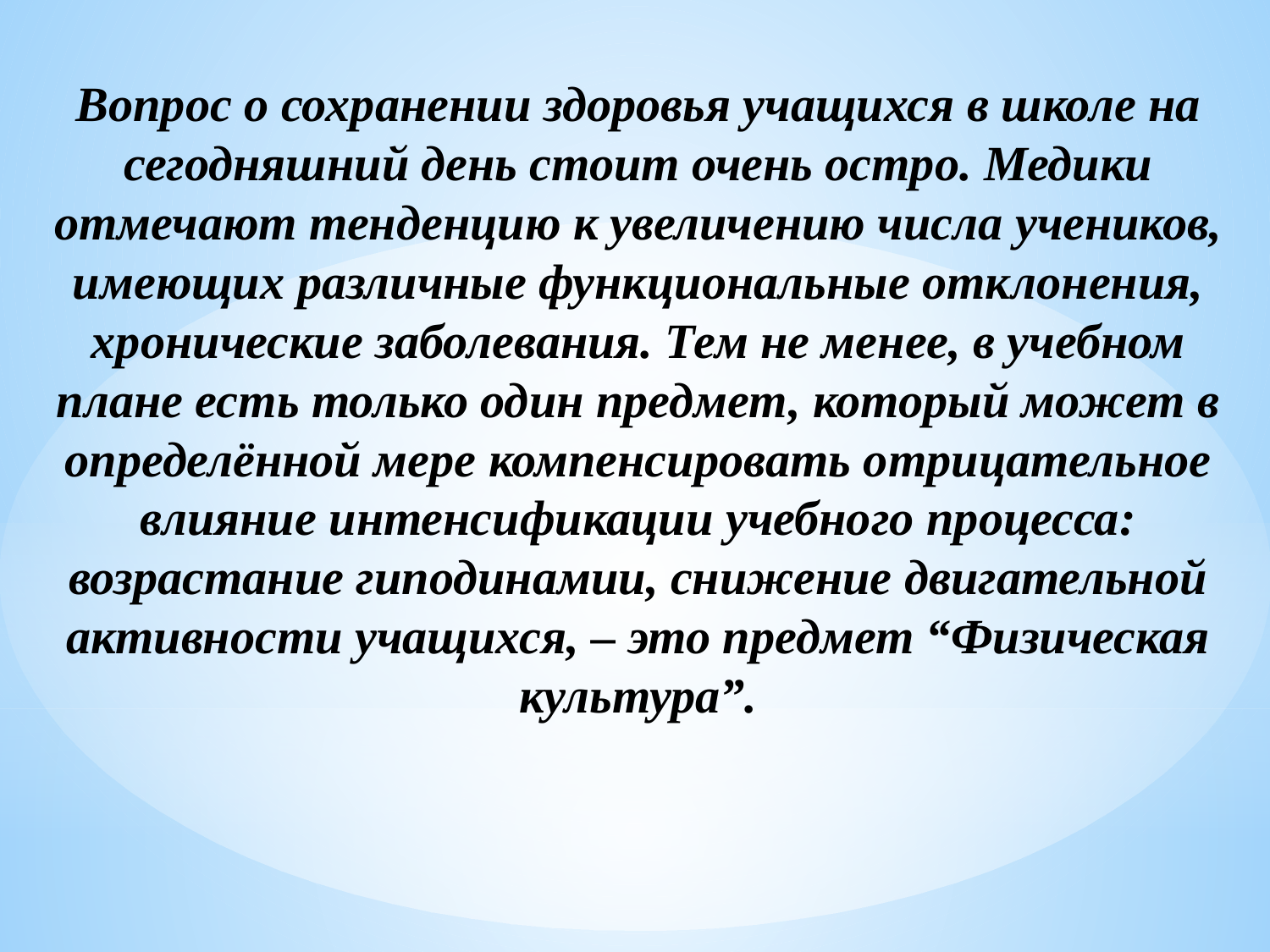

Вопрос о сохранении здоровья учащихся в школе на сегодняшний день стоит очень остро. Медики отмечают тенденцию к увеличению числа учеников, имеющих различные функциональные отклонения, хронические заболевания. Тем не менее, в учебном плане есть только один предмет, который может в определённой мере компенсировать отрицательное влияние интенсификации учебного процесса: возрастание гиподинамии, снижение двигательной активности учащихся, – это предмет “Физическая культура”.